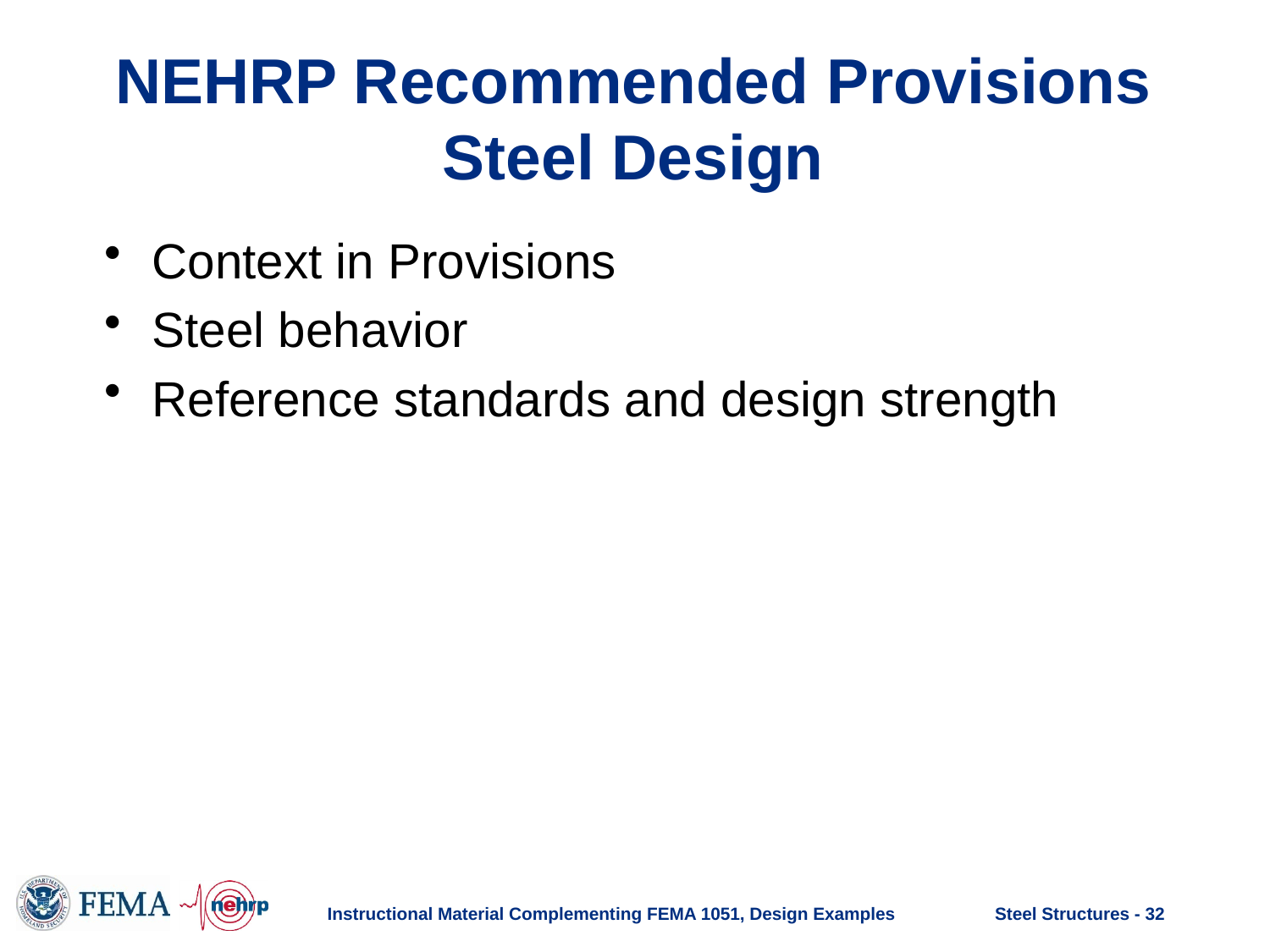

# NEHRP Recommended Provisions Steel Design
Context in Provisions
Steel behavior
Reference standards and design strength
Instructional Material Complementing FEMA 1051, Design Examples
Steel Structures - 32